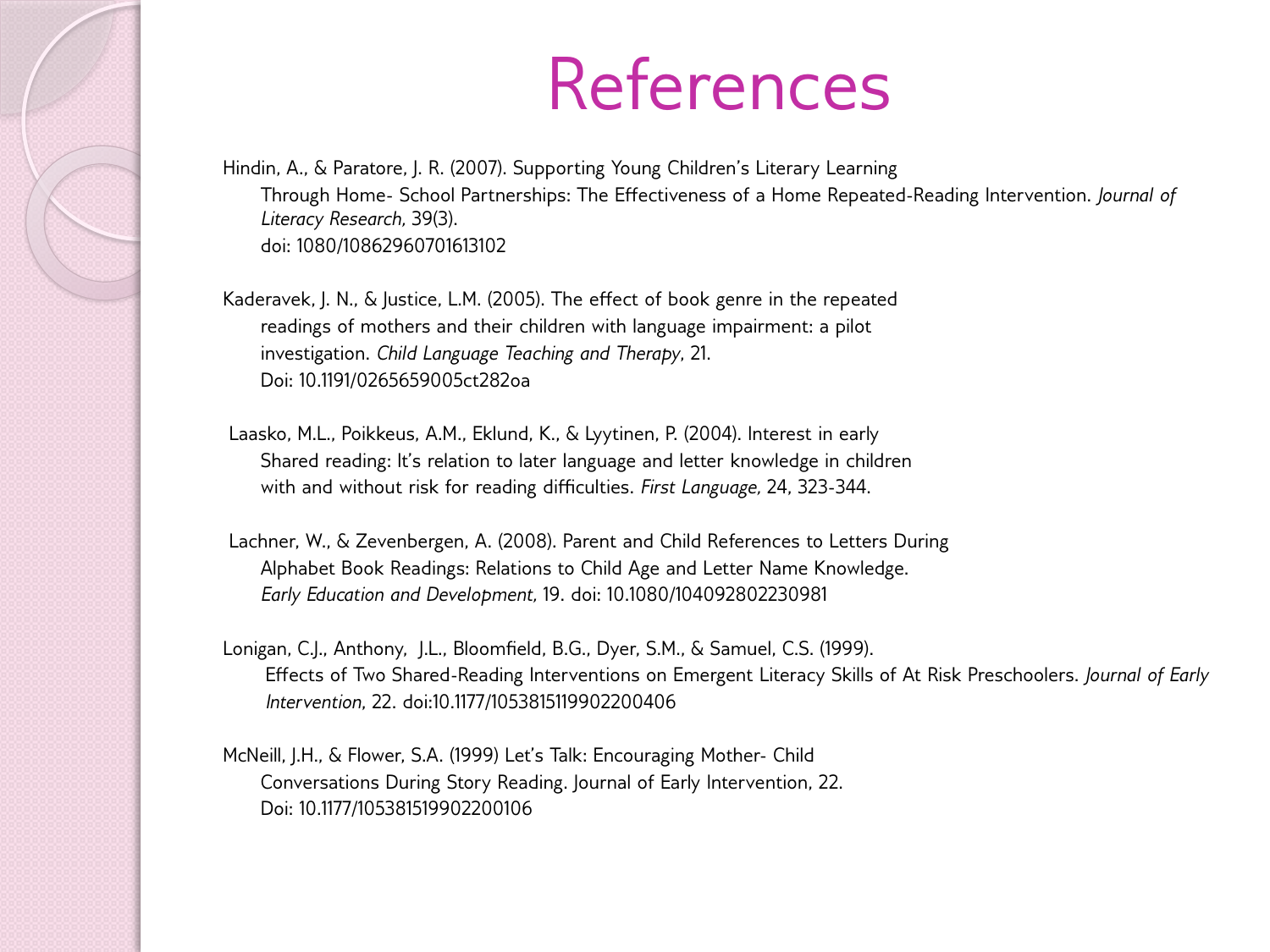

# References
Hindin, A., & Paratore, J. R. (2007). Supporting Young Children’s Literary Learning
	Through Home- School Partnerships: The Effectiveness of a Home Repeated-Reading Intervention. Journal of Literacy Research, 39(3).
	doi: 1080/10862960701613102

Kaderavek, J. N., & Justice, L.M. (2005). The effect of book genre in the repeated
	readings of mothers and their children with language impairment: a pilot
	investigation. Child Language Teaching and Therapy, 21.
	Doi: 10.1191/0265659005ct282oa

 Laasko, M.L., Poikkeus, A.M., Eklund, K., & Lyytinen, P. (2004). Interest in early
	Shared reading: It’s relation to later language and letter knowledge in children
	with and without risk for reading difficulties. First Language, 24, 323-344.

 Lachner, W., & Zevenbergen, A. (2008). Parent and Child References to Letters During
	Alphabet Book Readings: Relations to Child Age and Letter Name Knowledge.
	Early Education and Development, 19. doi: 10.1080/104092802230981

Lonigan, C.J., Anthony,  J.L., Bloomfield, B.G., Dyer, S.M., & Samuel, C.S. (1999).
Effects of Two Shared-Reading Interventions on Emergent Literacy Skills of At Risk Preschoolers. Journal of Early
Intervention, 22. doi:10.1177/1053815119902200406

McNeill, J.H., & Flower, S.A. (1999) Let’s Talk: Encouraging Mother- Child
	Conversations During Story Reading. Journal of Early Intervention, 22.
	Doi: 10.1177/105381519902200106